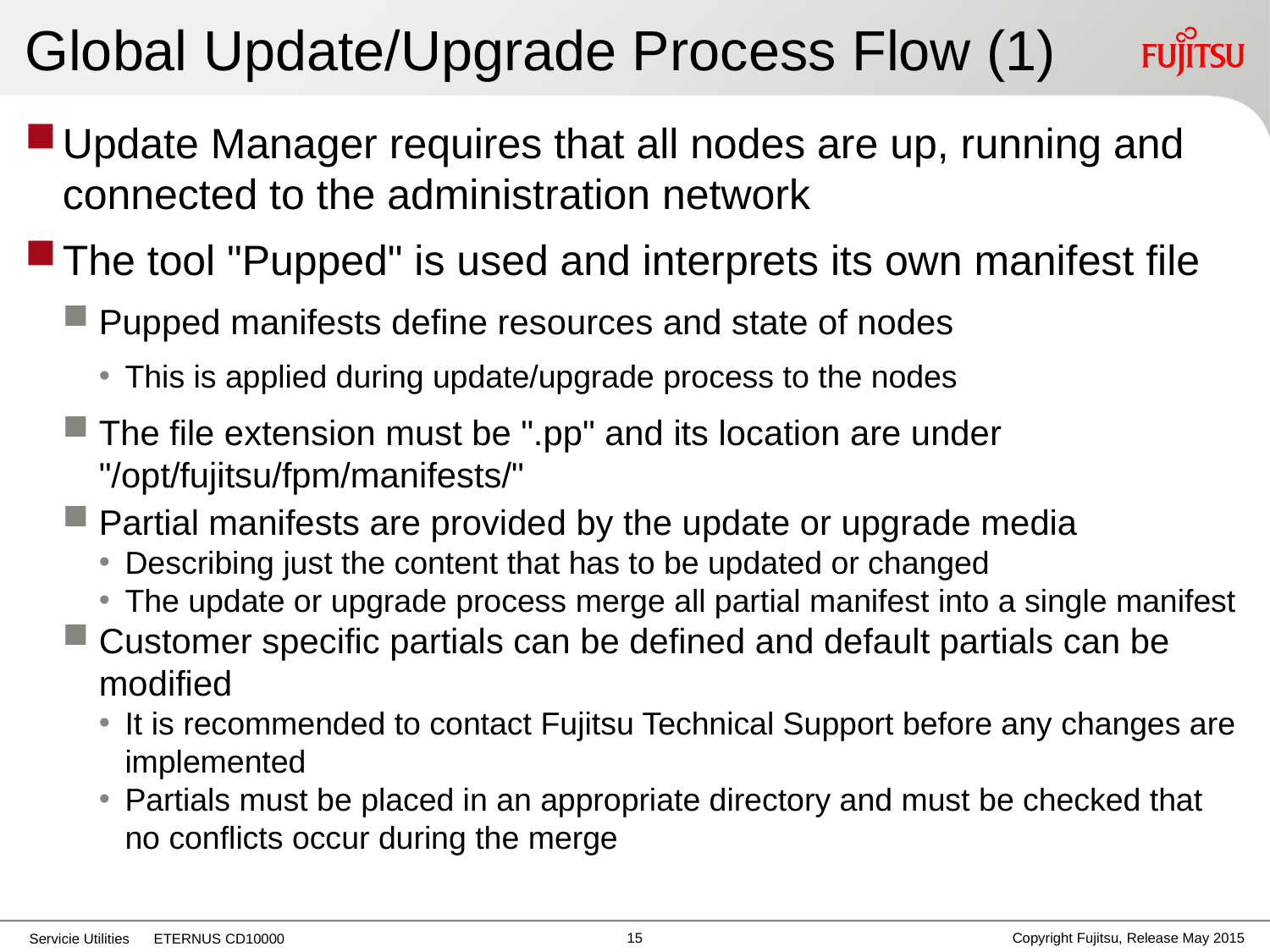

# Global Update/Upgrade Process Flow (1)
Update Manager requires that all nodes are up, running and connected to the administration network
The tool "Pupped" is used and interprets its own manifest file
Pupped manifests define resources and state of nodes
This is applied during update/upgrade process to the nodes
The file extension must be ".pp" and its location are under "/opt/fujitsu/fpm/manifests/"
Partial manifests are provided by the update or upgrade media
Describing just the content that has to be updated or changed
The update or upgrade process merge all partial manifest into a single manifest
Customer specific partials can be defined and default partials can be modified
It is recommended to contact Fujitsu Technical Support before any changes are implemented
Partials must be placed in an appropriate directory and must be checked that no conflicts occur during the merge
15
Copyright Fujitsu, Release May 2015
Servicie Utilities      ETERNUS CD10000